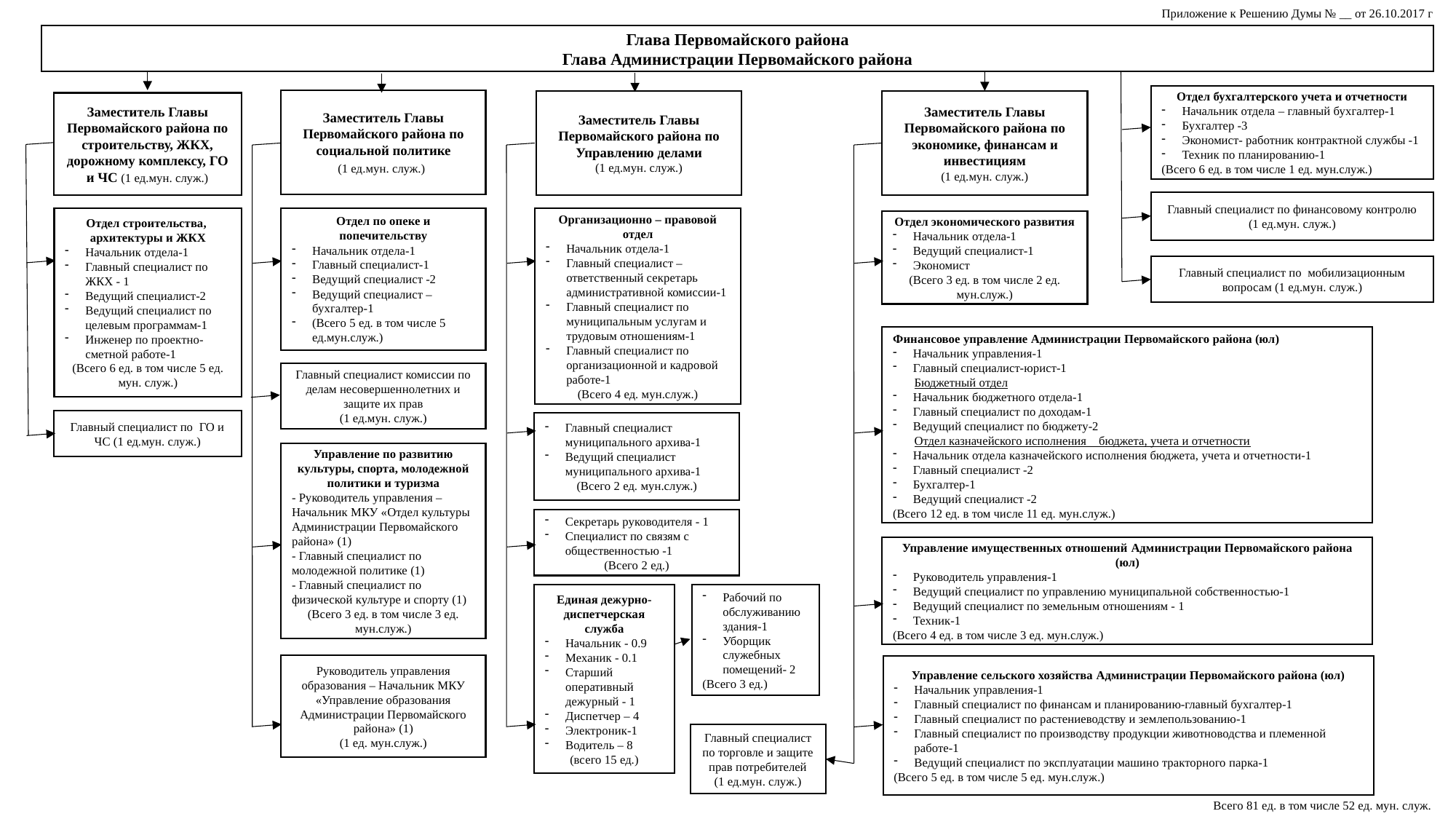

Приложение к Решению Думы № __ от 26.10.2017 г
Глава Первомайского района
Глава Администрации Первомайского района
Отдел бухгалтерского учета и отчетности
Начальник отдела – главный бухгалтер-1
Бухгалтер -3
Экономист- работник контрактной службы -1
Техник по планированию-1
(Всего 6 ед. в том числе 1 ед. мун.служ.)
Заместитель Главы Первомайского района по социальной политике
(1 ед.мун. служ.)
Заместитель Главы Первомайского района по Управлению делами
(1 ед.мун. служ.)
Заместитель Главы Первомайского района по экономике, финансам и инвестициям
(1 ед.мун. служ.)
Заместитель Главы Первомайского района по строительству, ЖКХ, дорожному комплексу, ГО и ЧС (1 ед.мун. служ.)
Главный специалист по финансовому контролю (1 ед.мун. служ.)
Отдел по опеке и попечительству
Начальник отдела-1
Главный специалист-1
Ведущий специалист -2
Ведущий специалист – бухгалтер-1
(Всего 5 ед. в том числе 5 ед.мун.служ.)
Организационно – правовой отдел
Начальник отдела-1
Главный специалист – ответственный секретарь административной комиссии-1
Главный специалист по муниципальным услугам и трудовым отношениям-1
Главный специалист по организационной и кадровой работе-1
(Всего 4 ед. мун.служ.)
Отдел строительства,  архитектуры и ЖКХ
Начальник отдела-1
Главный специалист по ЖКХ - 1
Ведущий специалист-2
Ведущий специалист по целевым программам-1
Инженер по проектно-сметной работе-1
(Всего 6 ед. в том числе 5 ед. мун. служ.)
Отдел экономического развития
Начальник отдела-1
Ведущий специалист-1
Экономист
(Всего 3 ед. в том числе 2 ед. мун.служ.)
Главный специалист по  мобилизационным вопросам (1 ед.мун. служ.)

Финансовое управление Администрации Первомайского района (юл)
Начальник управления-1
Главный специалист-юрист-1
       Бюджетный отдел
Начальник бюджетного отдела-1
Главный специалист по доходам-1
Ведущий специалист по бюджету-2
       Отдел казначейского исполнения    бюджета, учета и отчетности
Начальник отдела казначейского исполнения бюджета, учета и отчетности-1
Главный специалист -2
Бухгалтер-1
Ведущий специалист -2
(Всего 12 ед. в том числе 11 ед. мун.служ.)

Главный специалист комиссии по делам несовершеннолетних и защите их прав
 (1 ед.мун. служ.)
Главный специалист по  ГО и ЧС (1 ед.мун. служ.)
Главный специалист муниципального архива-1
Ведущий специалист муниципального архива-1
(Всего 2 ед. мун.служ.)
Управление по развитию культуры, спорта, молодежной политики и туризма
- Руководитель управления – Начальник МКУ «Отдел культуры Администрации Первомайского района» (1)
- Главный специалист по молодежной политике (1)
- Главный специалист по физической культуре и спорту (1)
(Всего 3 ед. в том числе 3 ед. мун.служ.)
Секретарь руководителя - 1
Специалист по связям с общественностью -1
(Всего 2 ед.)
Управление имущественных отношений Администрации Первомайского района (юл)
Руководитель управления-1
Ведущий специалист по управлению муниципальной собственностью-1
Ведущий специалист по земельным отношениям - 1
Техник-1
(Всего 4 ед. в том числе 3 ед. мун.служ.)
Единая дежурно-диспетчерская служба
Начальник - 0.9
Механик - 0.1
Старший оперативный дежурный - 1
Диспетчер – 4
Электроник-1
Водитель – 8
(всего 15 ед.)
Рабочий по обслуживанию здания-1
Уборщик служебных помещений- 2
(Всего 3 ед.)
Руководитель управления образования – Начальник МКУ «Управление образования Администрации Первомайского района» (1)
(1 ед. мун.служ.)
Управление сельского хозяйства Администрации Первомайского района (юл)
Начальник управления-1
Главный специалист по финансам и планированию-главный бухгалтер-1
Главный специалист по растениеводству и землепользованию-1
Главный специалист по производству продукции животноводства и племенной работе-1
Ведущий специалист по эксплуатации машино тракторного парка-1
(Всего 5 ед. в том числе 5 ед. мун.служ.)
Главный специалист по торговле и защите прав потребителей
(1 ед.мун. служ.)
Всего 81 ед. в том числе 52 ед. мун. служ.